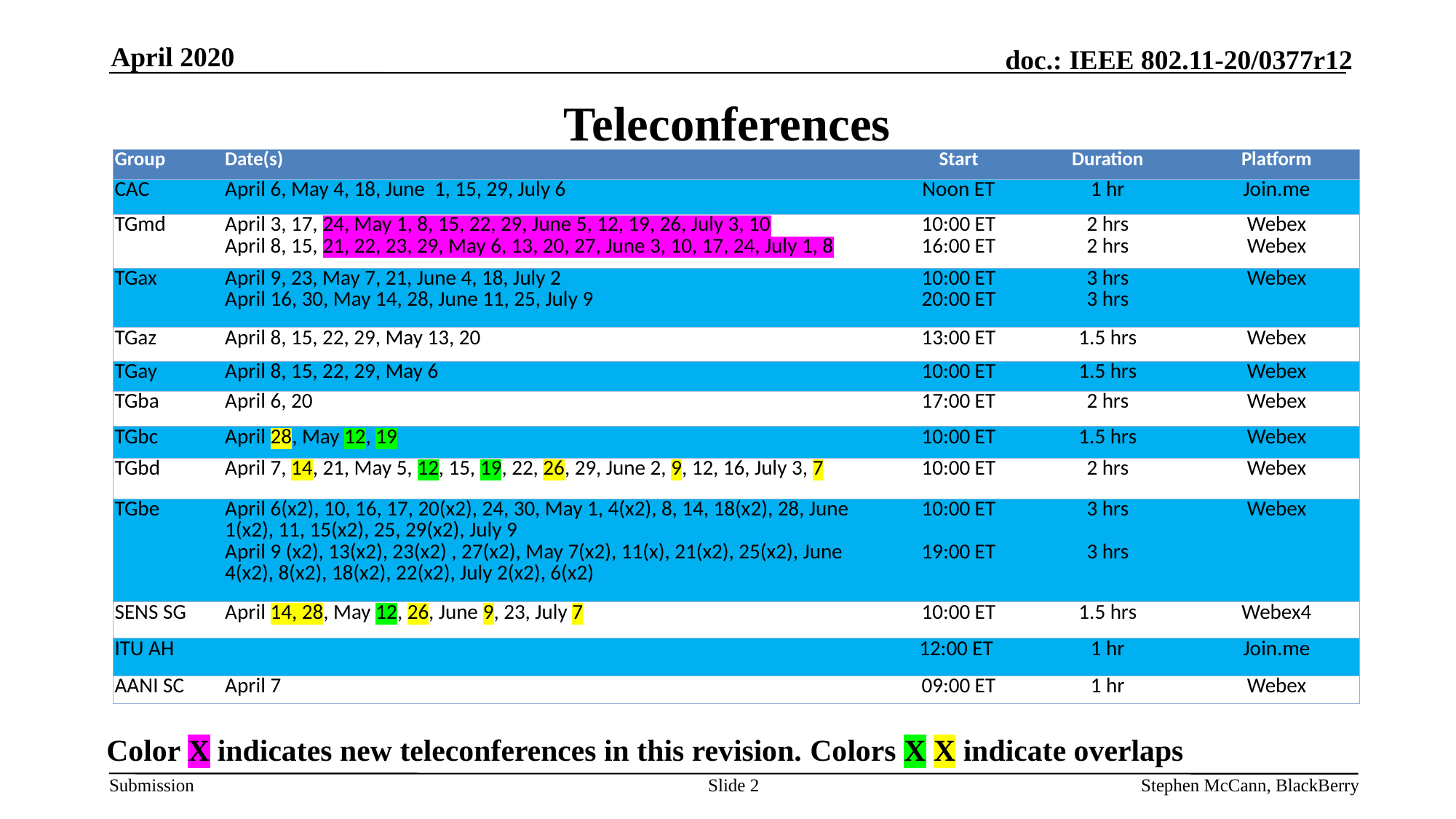

April 2020
# Teleconferences
| Group | Date(s) | Start | Duration | Platform |
| --- | --- | --- | --- | --- |
| CAC | April 6, May 4, 18, June 1, 15, 29, July 6 | Noon ET | 1 hr | Join.me |
| TGmd | April 3, 17, 24, May 1, 8, 15, 22, 29, June 5, 12, 19, 26, July 3, 10 April 8, 15, 21, 22, 23, 29, May 6, 13, 20, 27, June 3, 10, 17, 24, July 1, 8 | 10:00 ET 16:00 ET | 2 hrs 2 hrs | Webex Webex |
| TGax | April 9, 23, May 7, 21, June 4, 18, July 2 April 16, 30, May 14, 28, June 11, 25, July 9 | 10:00 ET 20:00 ET | 3 hrs 3 hrs | Webex |
| TGaz | April 8, 15, 22, 29, May 13, 20 | 13:00 ET | 1.5 hrs | Webex |
| TGay | April 8, 15, 22, 29, May 6 | 10:00 ET | 1.5 hrs | Webex |
| TGba | April 6, 20 | 17:00 ET | 2 hrs | Webex |
| TGbc | April 28, May 12, 19 | 10:00 ET | 1.5 hrs | Webex |
| TGbd | April 7, 14, 21, May 5, 12, 15, 19, 22, 26, 29, June 2, 9, 12, 16, July 3, 7 | 10:00 ET | 2 hrs | Webex |
| TGbe | April 6(x2), 10, 16, 17, 20(x2), 24, 30, May 1, 4(x2), 8, 14, 18(x2), 28, June 1(x2), 11, 15(x2), 25, 29(x2), July 9 April 9 (x2), 13(x2), 23(x2) , 27(x2), May 7(x2), 11(x), 21(x2), 25(x2), June 4(x2), 8(x2), 18(x2), 22(x2), July 2(x2), 6(x2) | 10:00 ET 19:00 ET | 3 hrs 3 hrs | Webex |
| SENS SG | April 14, 28, May 12, 26, June 9, 23, July 7 | 10:00 ET | 1.5 hrs | Webex4 |
| ITU AH |  | 12:00 ET | 1 hr | Join.me |
| AANI SC | April 7 | 09:00 ET | 1 hr | Webex |
Color X indicates new teleconferences in this revision. Colors X X indicate overlaps
Slide 2
Stephen McCann, BlackBerry